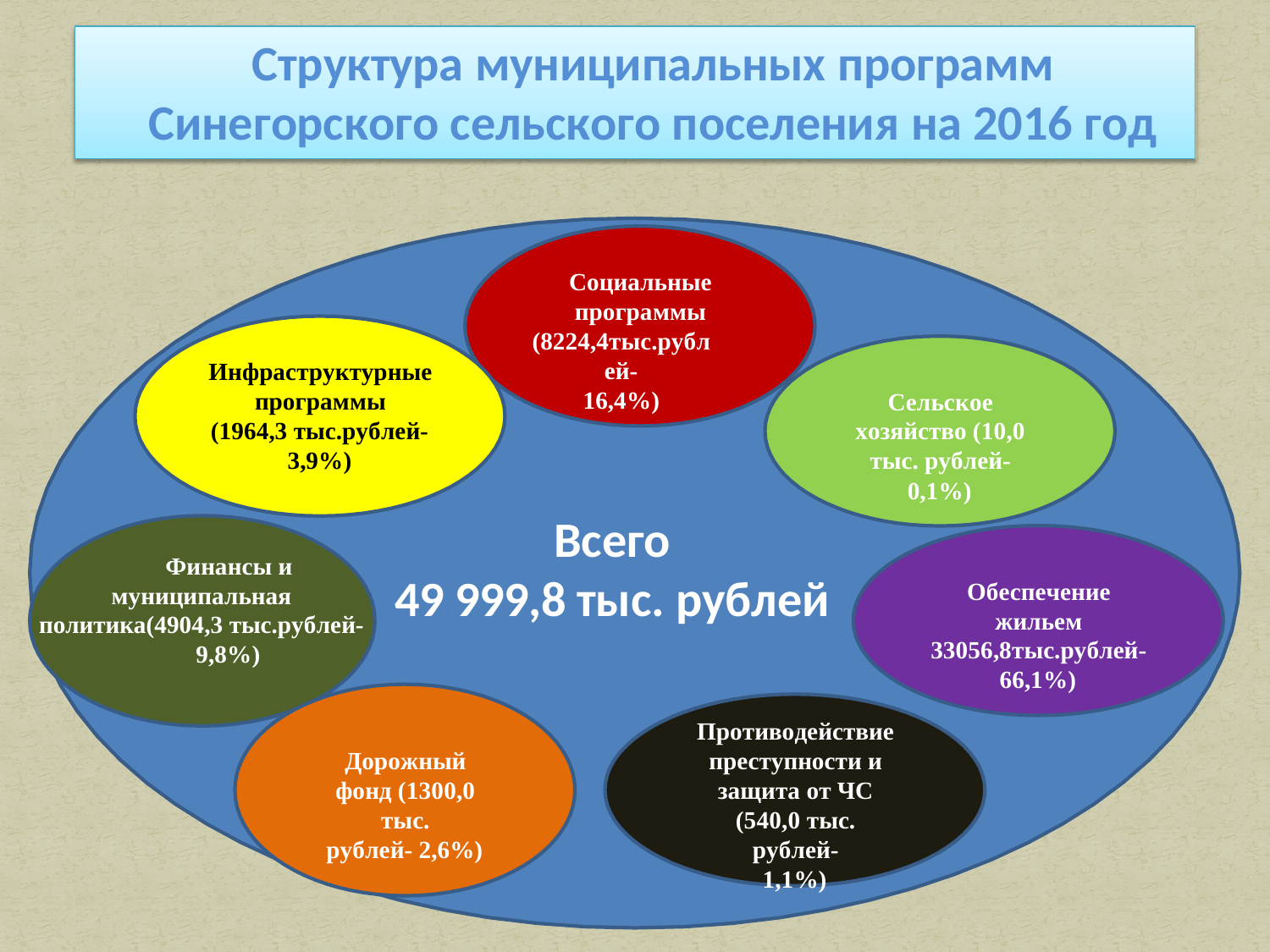

Структура муниципальных программ
Синегорского сельского поселения на 2016 год

Социальные программы
(8224,4тыс.рублей-
16,4%)

Инфраструктурные программы
(1964,3 тыс.рублей-
3,9%)
Сельское хозяйство (10,0 тыс. рублей-
0,1%)
Всего
49 999,8 тыс. рублей

Финансы и муниципальная политика(4904,3 тыс.рублей-
9,8%)
Обеспечение жильем 33056,8тыс.рублей-
66,1%)

Противодействие преступности и защита от ЧС (540,0 тыс. рублей-
1,1%)
Дорожный фонд (1300,0 тыс.
рублей- 2,6%)